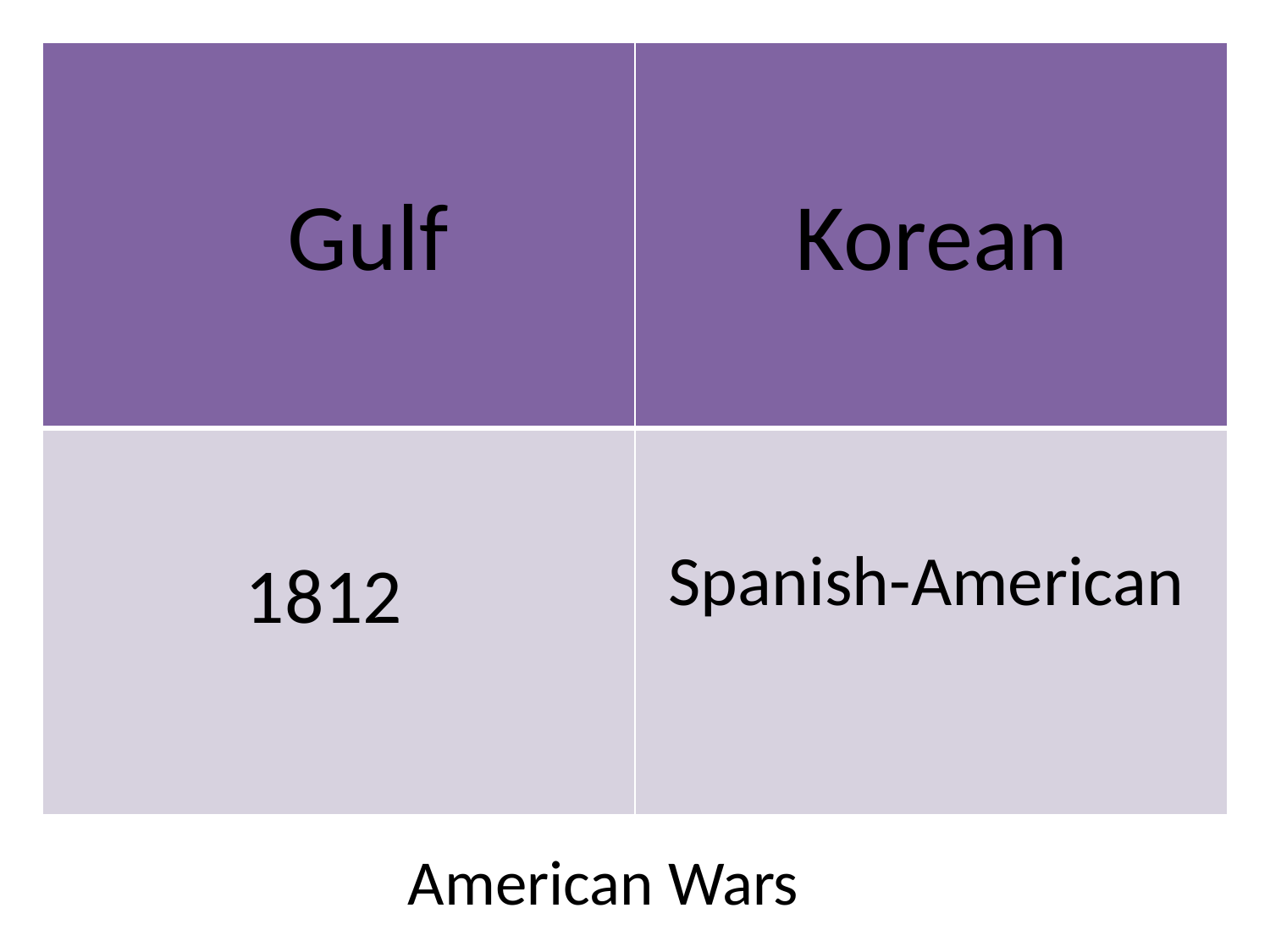

|  |  |
| --- | --- |
|  |  |
Gulf
Korean
Spanish-American
1812
American Wars